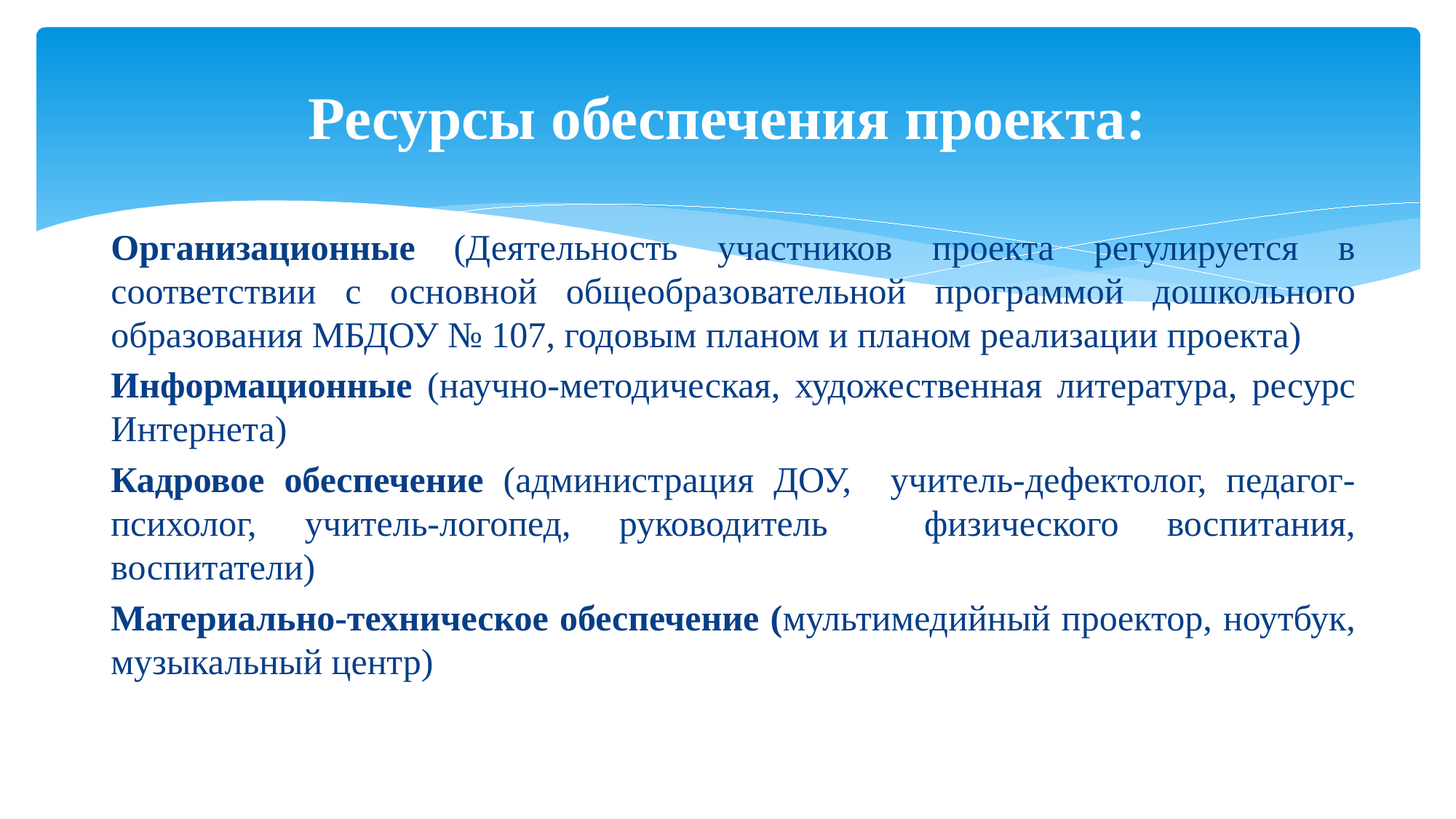

# Ресурсы обеспечения проекта:
Организационные (Деятельность участников проекта регулируется в соответствии с основной общеобразовательной программой дошкольного образования МБДОУ № 107, годовым планом и планом реализации проекта)
Информационные (научно-методическая, художественная литература, ресурс Интернета)
Кадровое обеспечение (администрация ДОУ,  учитель-дефектолог, педагог-психолог, учитель-логопед, руководитель  физического воспитания, воспитатели)
Материально-техническое обеспечение (мультимедийный проектор, ноутбук, музыкальный центр)